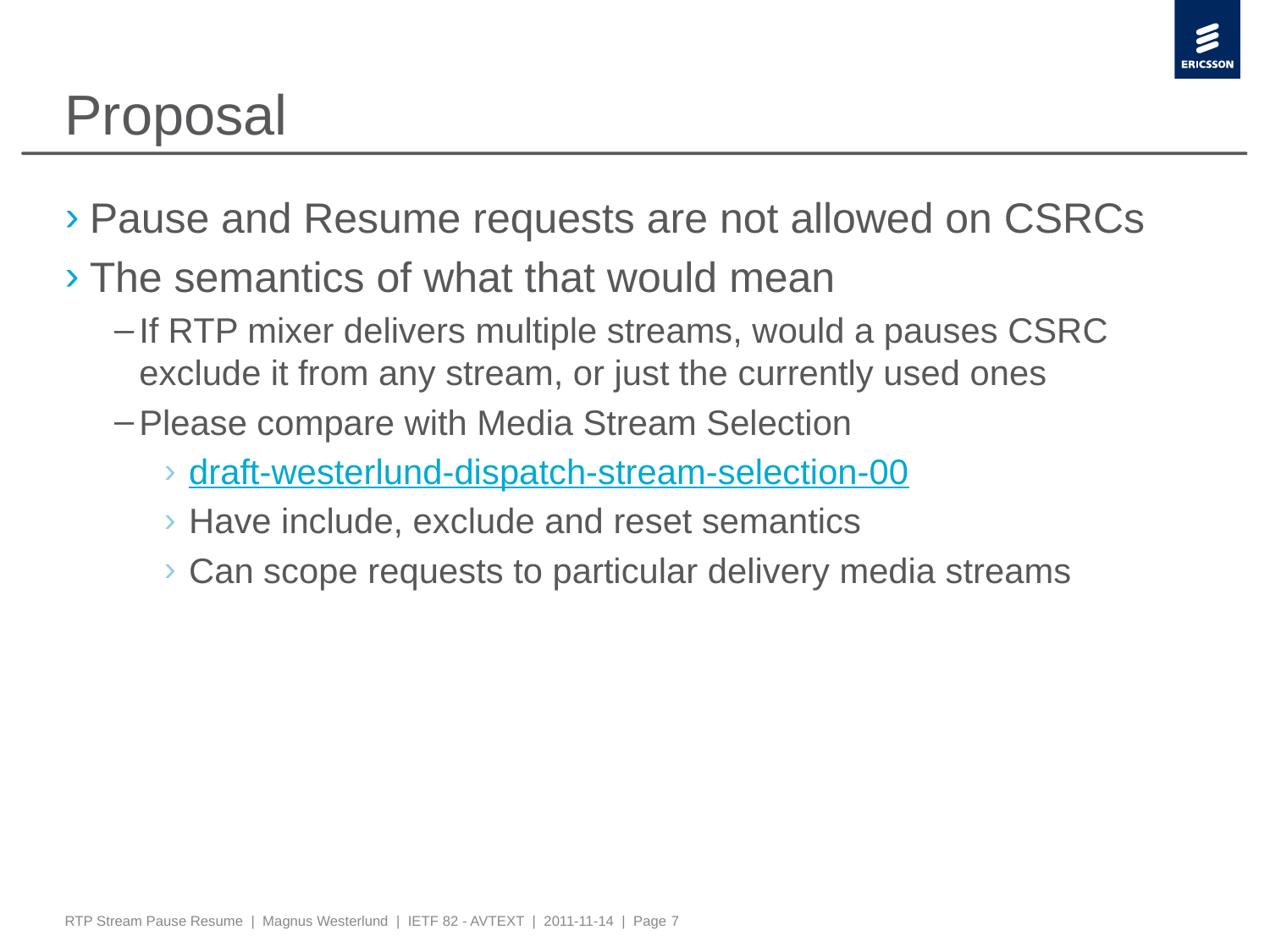

# Proposal
Pause and Resume requests are not allowed on CSRCs
The semantics of what that would mean
If RTP mixer delivers multiple streams, would a pauses CSRC exclude it from any stream, or just the currently used ones
Please compare with Media Stream Selection
draft-westerlund-dispatch-stream-selection-00
Have include, exclude and reset semantics
Can scope requests to particular delivery media streams